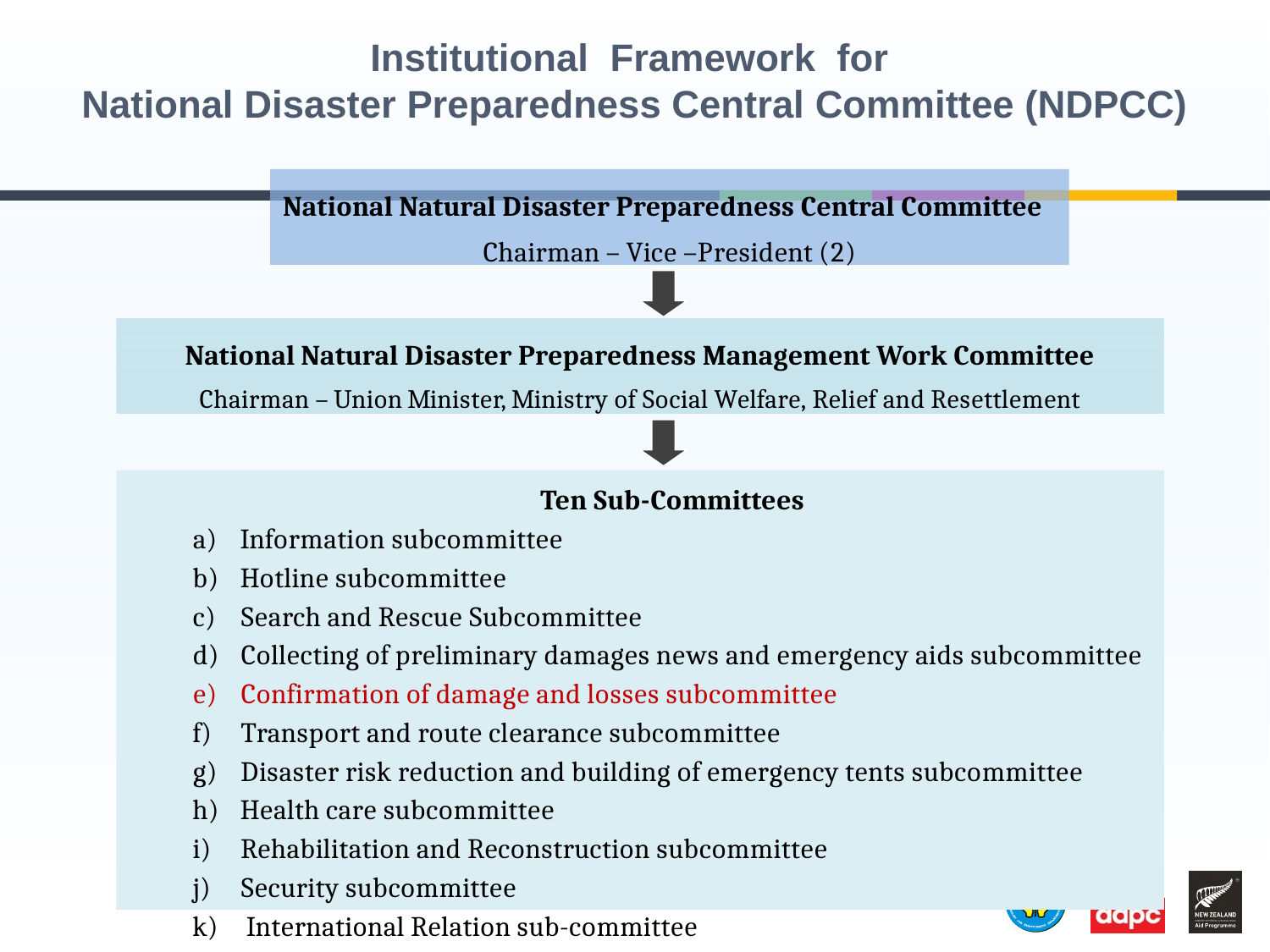

# Institutional  Framework  for National Disaster Preparedness Central Committee (NDPCC)
National Natural Disaster Preparedness Central Committee
Chairman – Vice –President (2)

National Natural Disaster Preparedness Management Work Committee
Chairman – Union Minister, Ministry of Social Welfare, Relief and Resettlement

Ten Sub-Committees
Information subcommittee
Hotline subcommittee
Search and Rescue Subcommittee
Collecting of preliminary damages news and emergency aids subcommittee
Confirmation of damage and losses subcommittee
Transport and route clearance subcommittee
Disaster risk reduction and building of emergency tents subcommittee
Health care subcommittee
Rehabilitation and Reconstruction subcommittee
Security subcommittee
 International Relation sub-committee